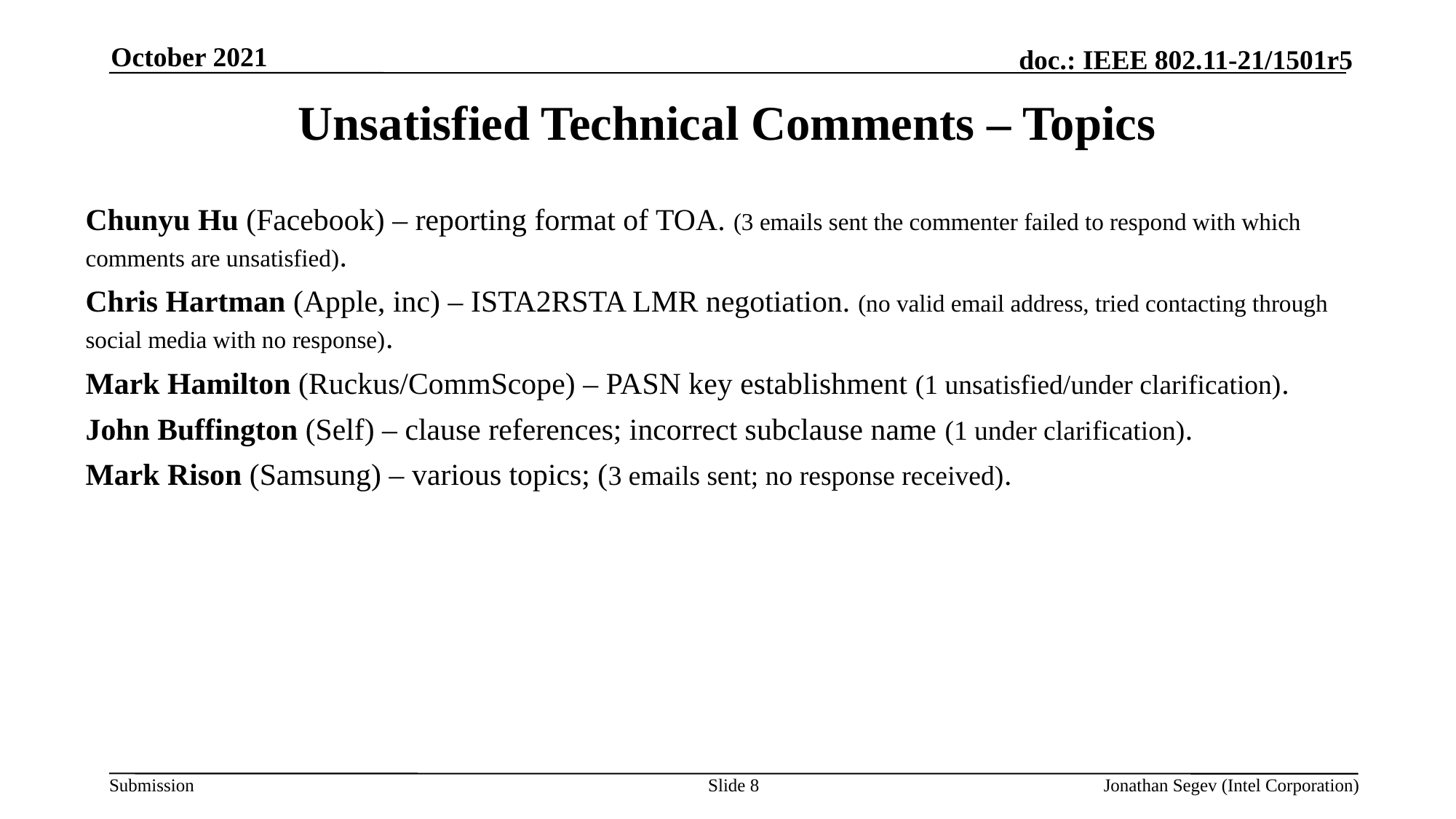

October 2021
# Unsatisfied Technical Comments – Topics
Chunyu Hu (Facebook) – reporting format of TOA. (3 emails sent the commenter failed to respond with which comments are unsatisfied).
Chris Hartman (Apple, inc) – ISTA2RSTA LMR negotiation. (no valid email address, tried contacting through social media with no response).
Mark Hamilton (Ruckus/CommScope) – PASN key establishment (1 unsatisfied/under clarification).
John Buffington (Self) – clause references; incorrect subclause name (1 under clarification).
Mark Rison (Samsung) – various topics; (3 emails sent; no response received).

Slide 8
Jonathan Segev (Intel Corporation)